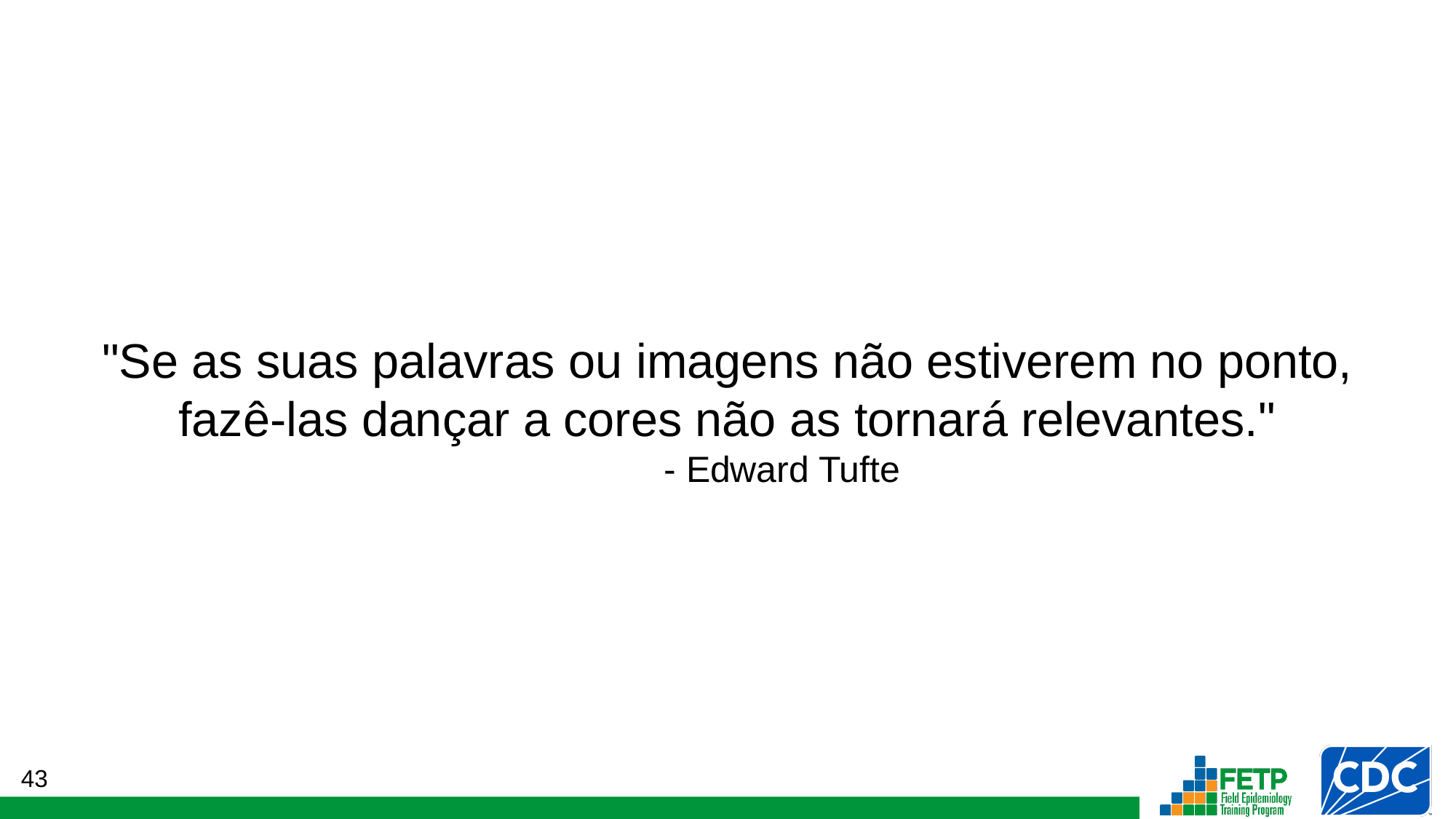

"Se as suas palavras ou imagens não estiverem no ponto, fazê-las dançar a cores não as tornará relevantes."
	- Edward Tufte